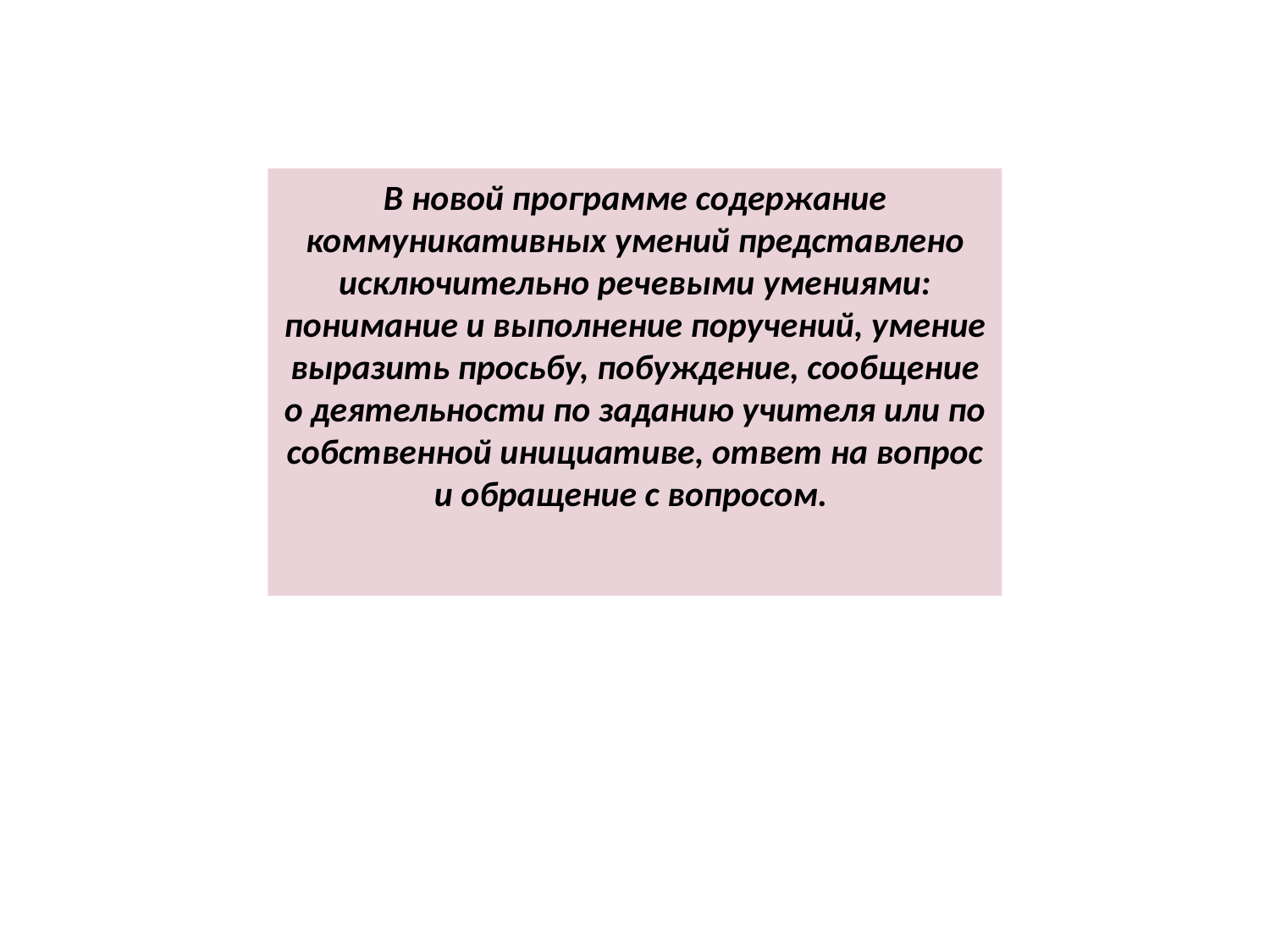

В новой программе содержание коммуникативных умений представлено исключительно речевыми умениями: понимание и выполнение поручений, умение выразить просьбу, побуждение, сообщение о деятельности по заданию учителя или по собственной инициативе, ответ на вопрос и обращение с вопросом.